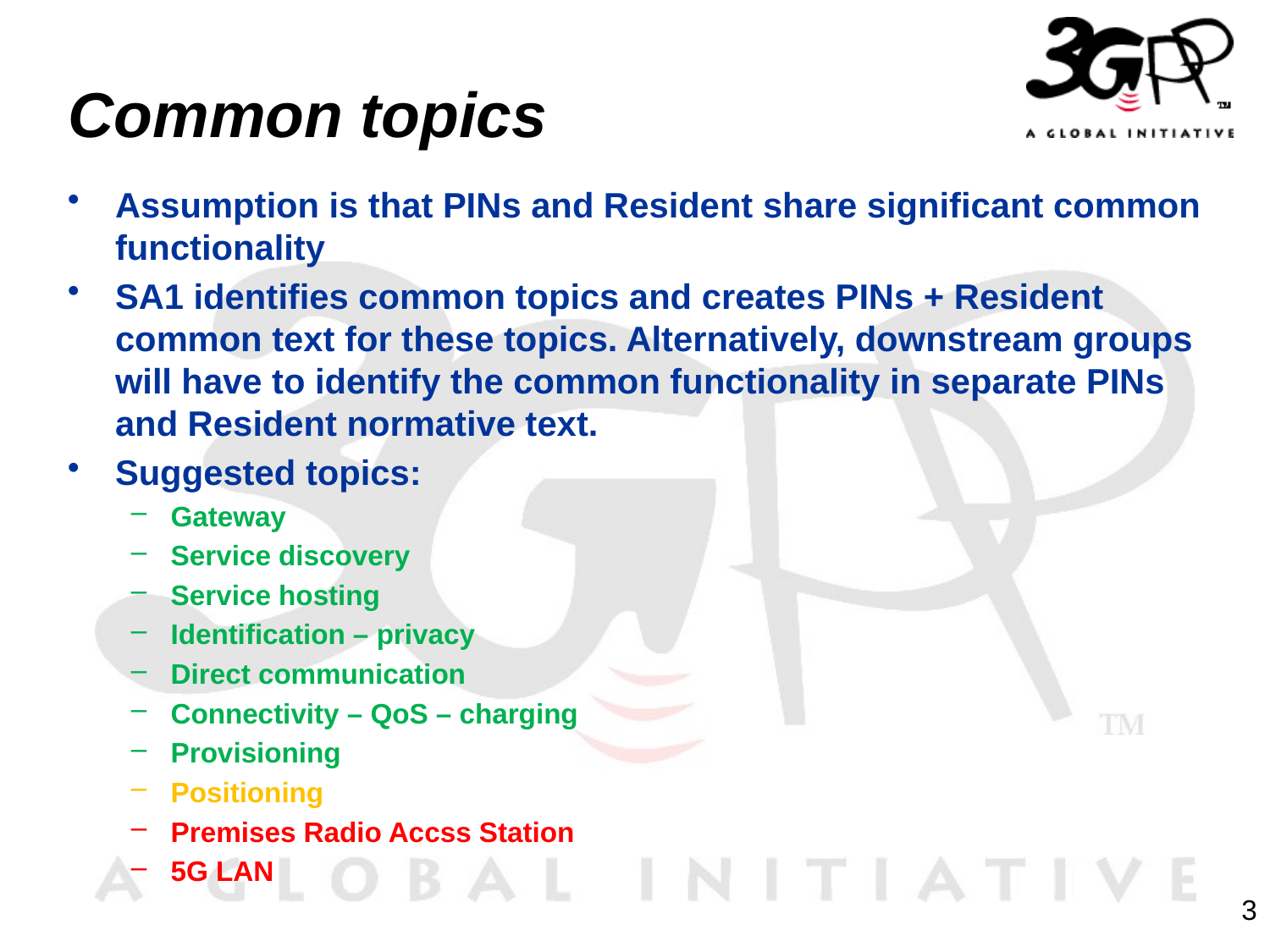

# Common topics
Assumption is that PINs and Resident share significant common functionality
SA1 identifies common topics and creates PINs + Resident common text for these topics. Alternatively, downstream groups will have to identify the common functionality in separate PINs and Resident normative text.
Suggested topics:
Gateway
Service discovery
Service hosting
Identification – privacy
Direct communication
Connectivity – QoS – charging
Provisioning
Positioning
Premises Radio Accss Station
5G LAN

3